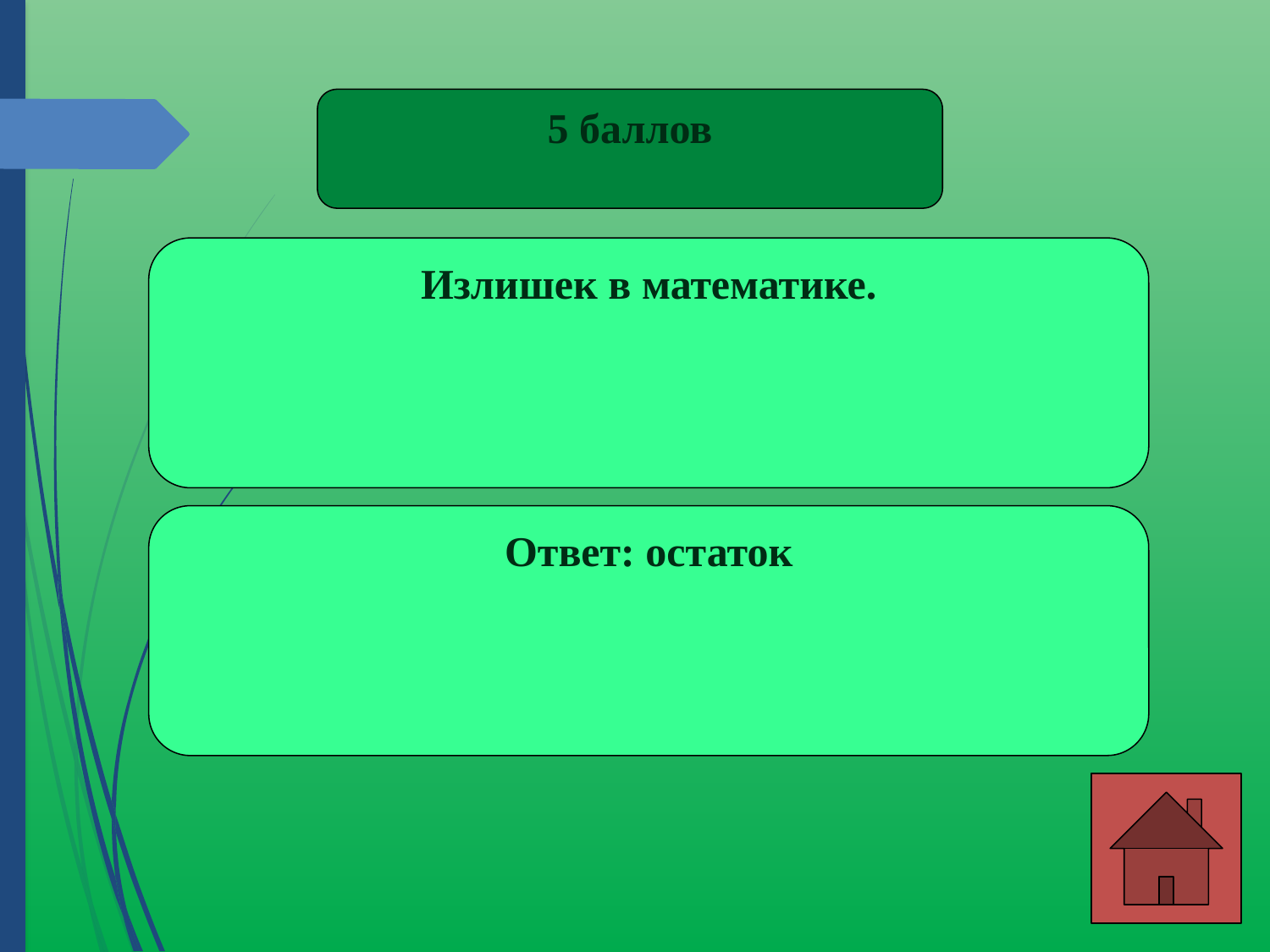

5 баллов
Излишек в математике.
Ответ: остаток